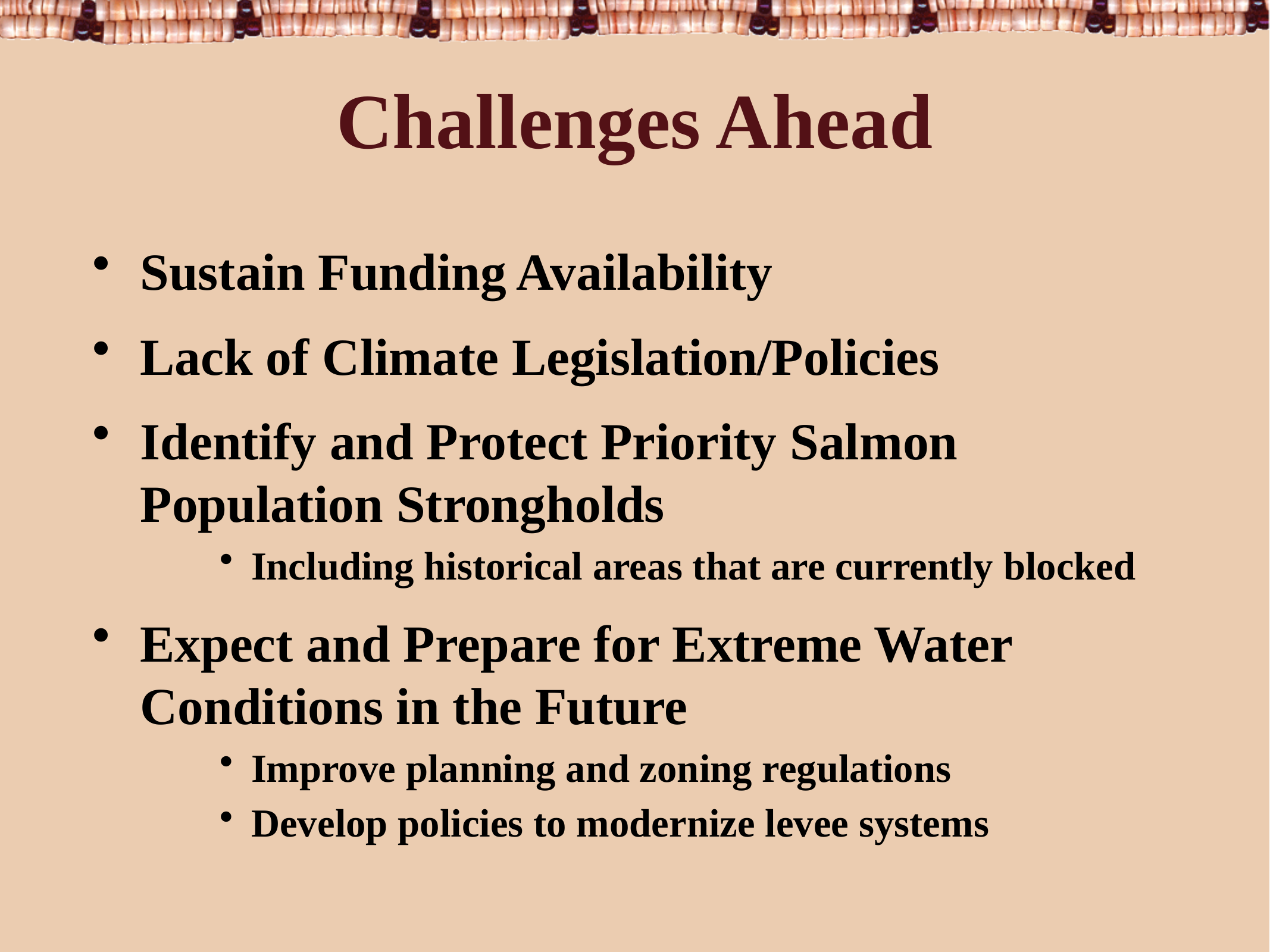

# Challenges Ahead
Sustain Funding Availability
Lack of Climate Legislation/Policies
Identify and Protect Priority Salmon Population Strongholds
Including historical areas that are currently blocked
Expect and Prepare for Extreme Water Conditions in the Future
Improve planning and zoning regulations
Develop policies to modernize levee systems